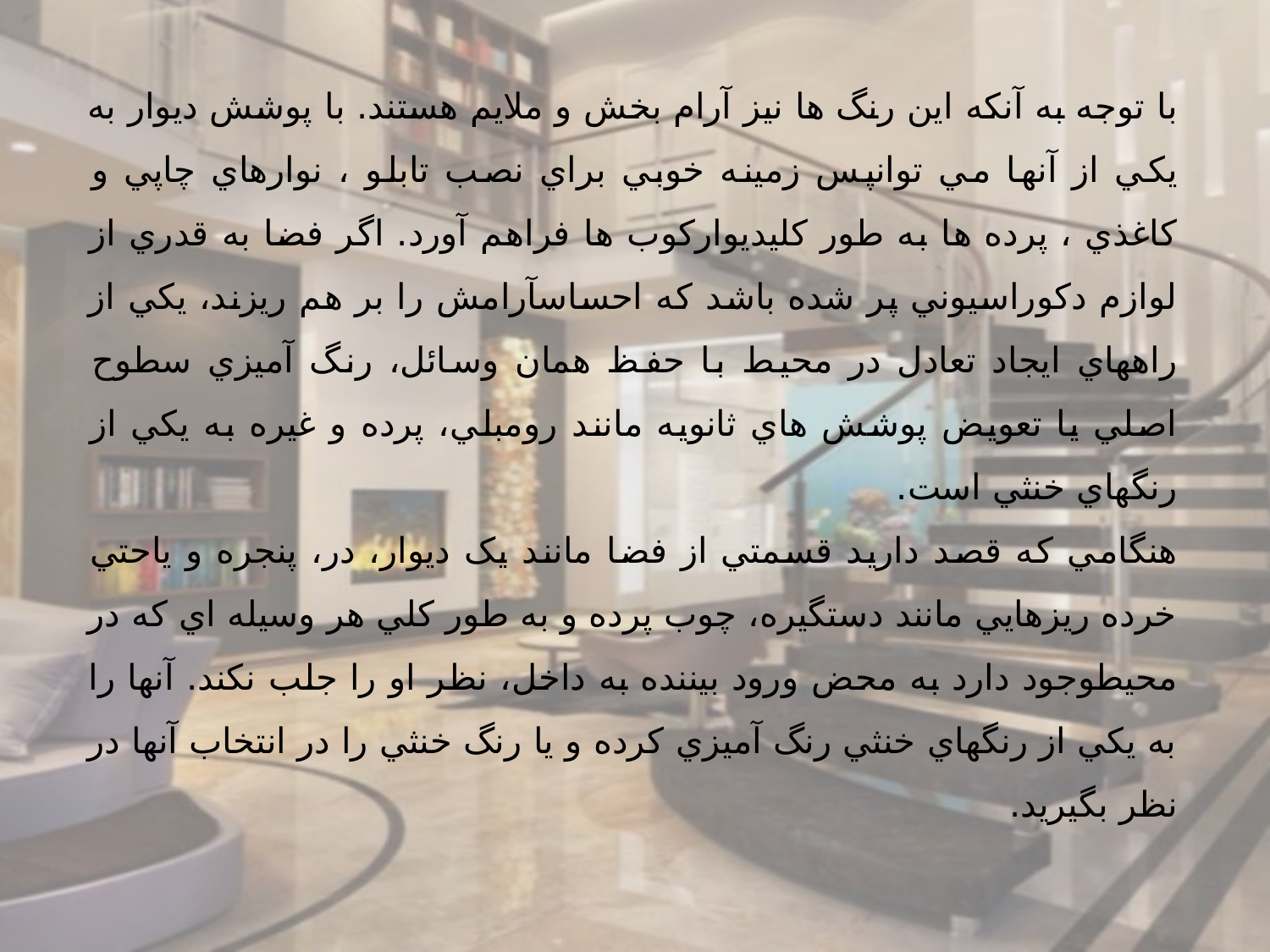

با توجه به آنکه اين رنگ ها نيز آرام بخش و ملايم هستند. با پوشش ديوار به يکي از آنها مي توانپس زمينه خوبي براي نصب تابلو ، نوارهاي چاپي و کاغذي ، پرده ها به طور کليديوارکوب ها فراهم آورد. اگر فضا به قدري از لوازم دکوراسيوني پر شده باشد که احساسآرامش را بر هم ريزند، يکي از راههاي ايجاد تعادل در محيط با حفظ همان وسائل، رنگ آميزي سطوح اصلي يا تعويض پوشش هاي ثانويه مانند رومبلي، پرده و غيره به يکي از رنگهاي خنثي است.
هنگامي که قصد داريد قسمتي از فضا مانند يک ديوار، در، پنجره و ياحتي خرده ريزهايي مانند دستگيره، چوب پرده و به طور کلي هر وسيله اي که در محيطوجود دارد به محض ورود بيننده به داخل، نظر او را جلب نکند. آنها را به يکي از رنگهاي خنثي رنگ آميزي کرده و يا رنگ خنثي را در انتخاب آنها در نظر بگيريد.